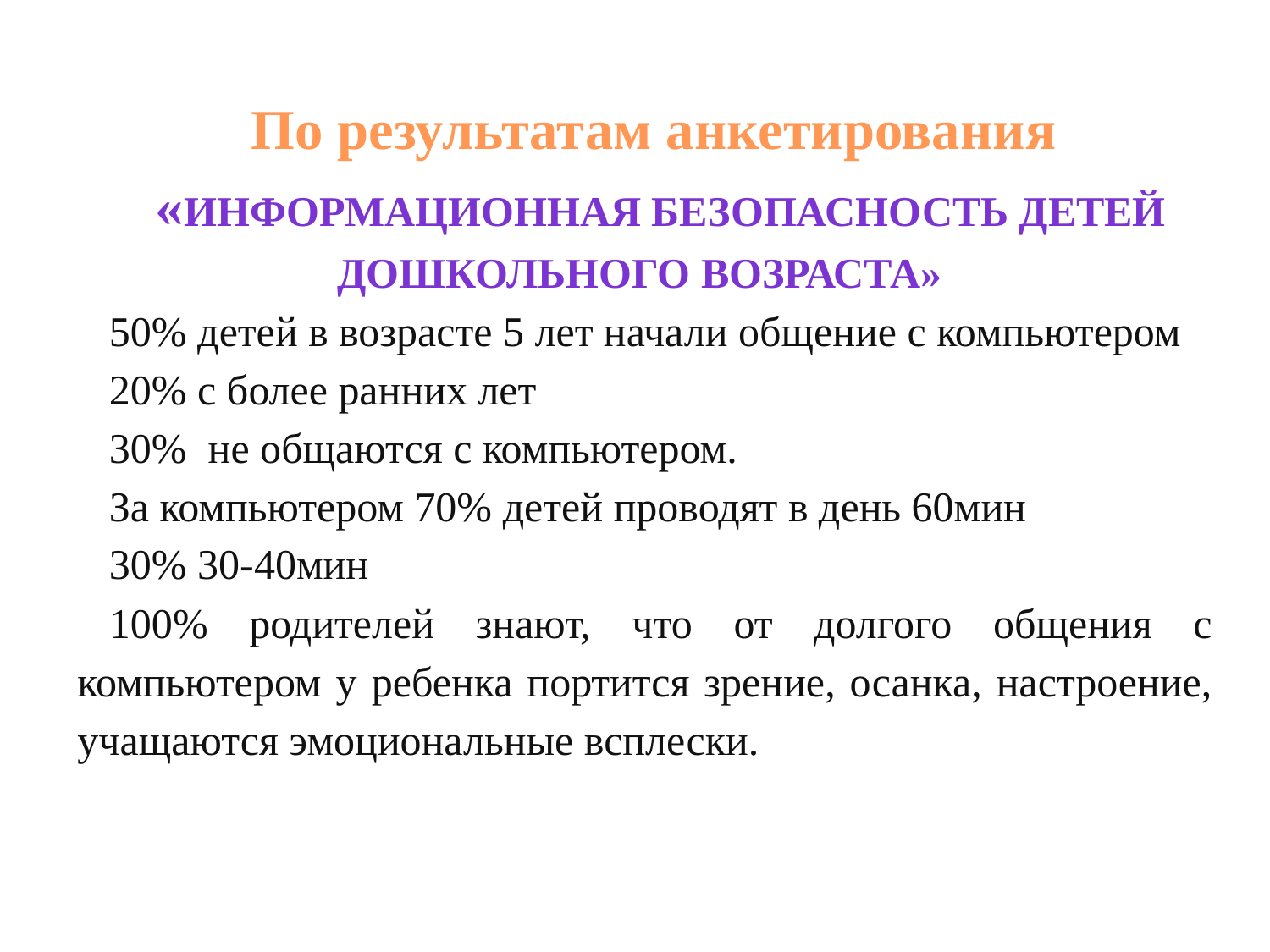

По результатам анкетирования
«Информационная безопасность детей дошкольного возраста»
50% детей в возрасте 5 лет начали общение с компьютером
20% с более ранних лет
30%  не общаются с компьютером.
За компьютером 70% детей проводят в день 60мин
30% 30-40мин
100% родителей знают, что от долгого общения с компьютером у ребенка портится зрение, осанка, настроение, учащаются эмоциональные всплески.